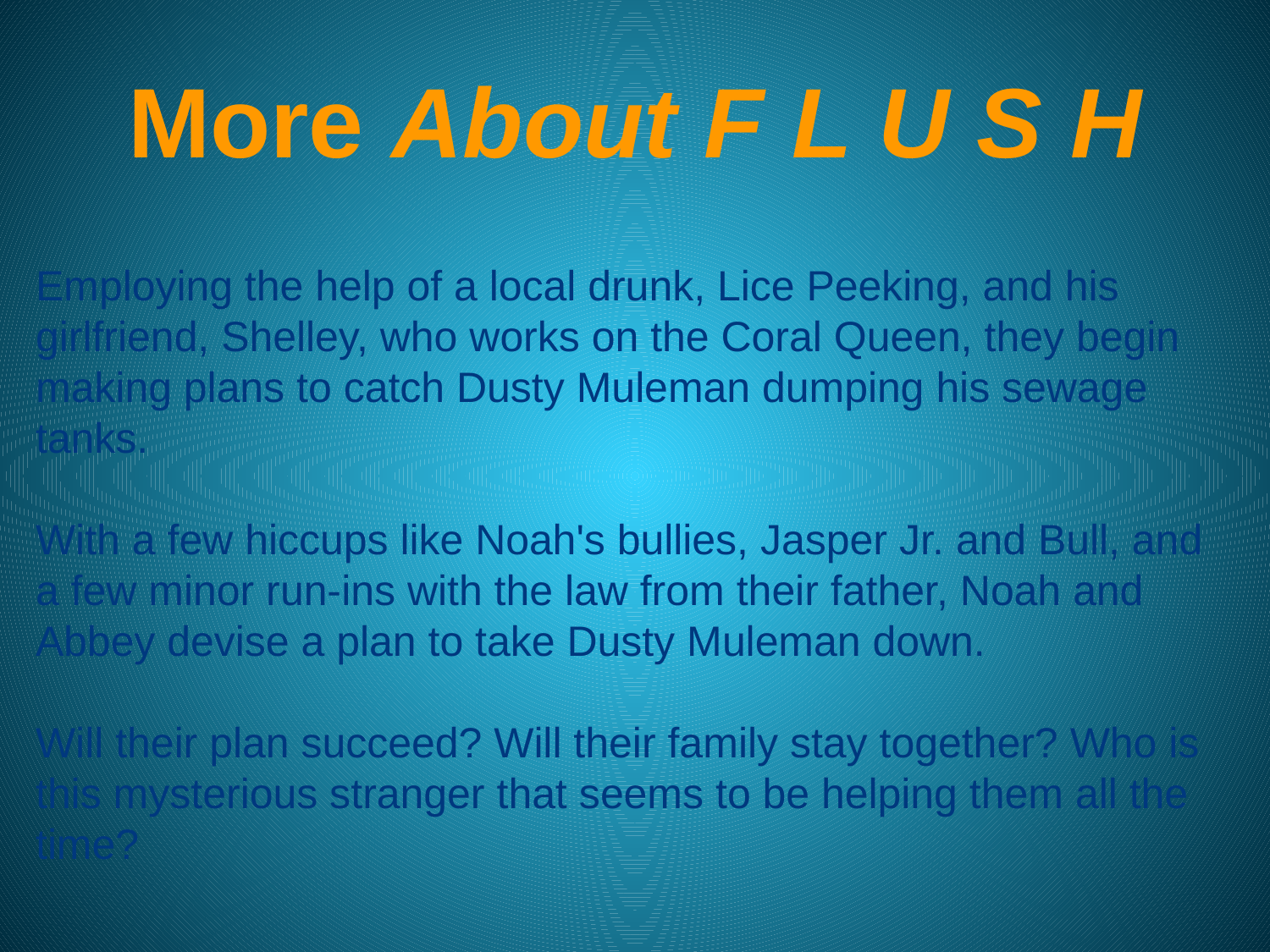

# More About F L U S H
Employing the help of a local drunk, Lice Peeking, and his girlfriend, Shelley, who works on the Coral Queen, they begin making plans to catch Dusty Muleman dumping his sewage tanks.

With a few hiccups like Noah's bullies, Jasper Jr. and Bull, and a few minor run-ins with the law from their father, Noah and Abbey devise a plan to take Dusty Muleman down.

Will their plan succeed? Will their family stay together? Who is this mysterious stranger that seems to be helping them all the time?